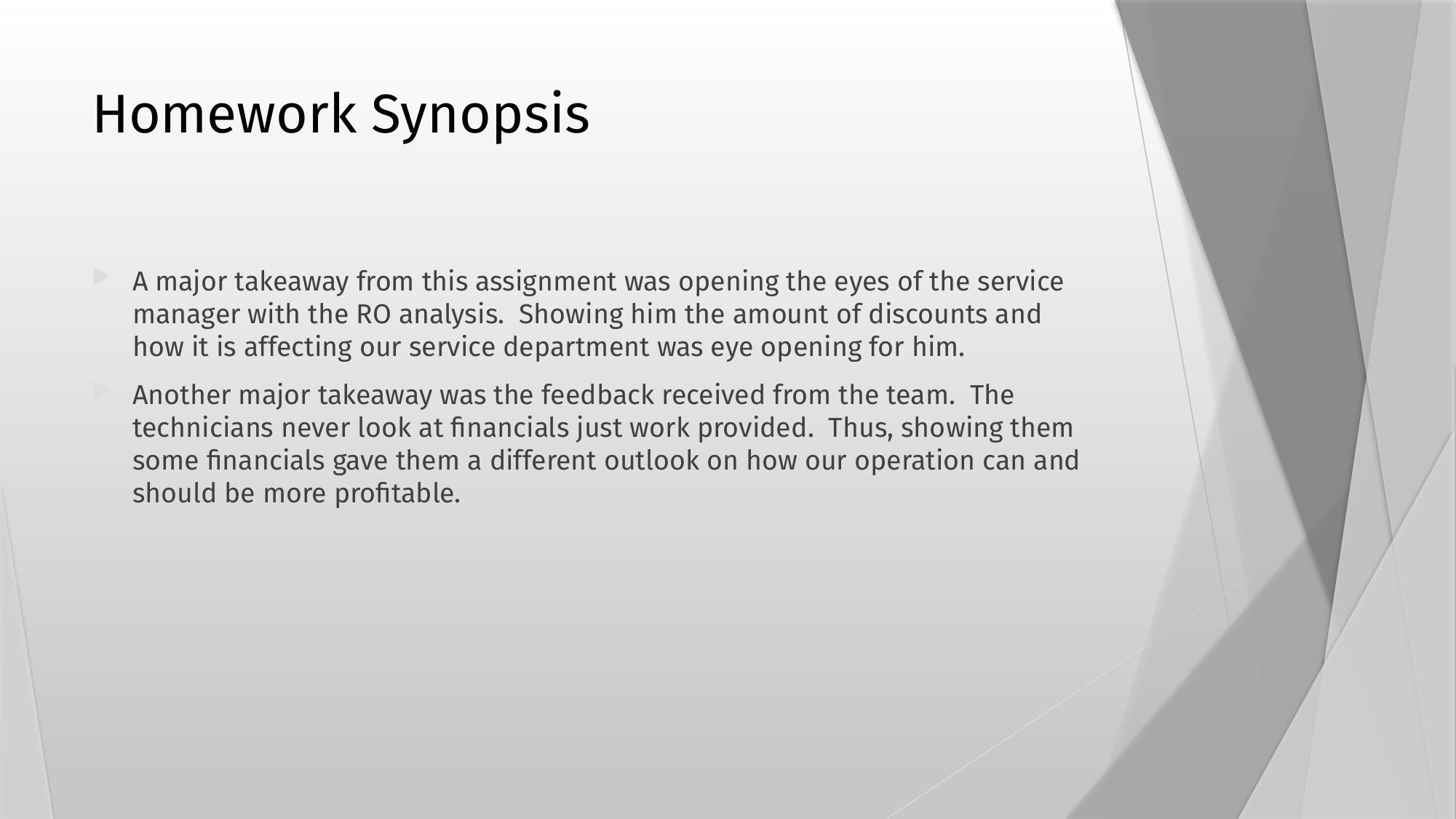

# Homework Synopsis
A major takeaway from this assignment was opening the eyes of the service manager with the RO analysis.  Showing him the amount of discounts and how it is affecting our service department was eye opening for him.
Another major takeaway was the feedback received from the team.  The technicians never look at financials just work provided.  Thus, showing them some financials gave them a different outlook on how our operation can and should be more profitable.